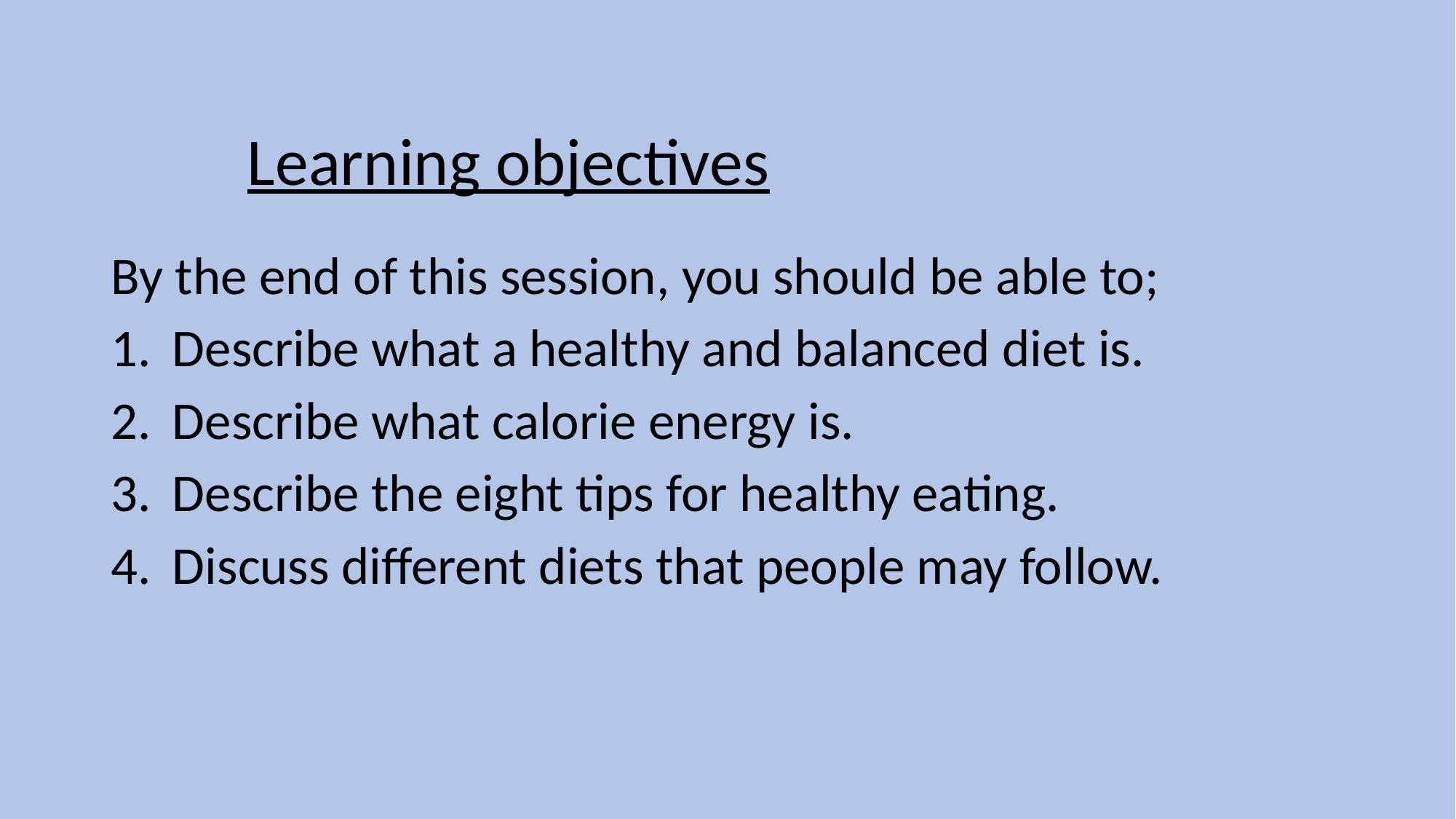

# Learning objectives
By the end of this session, you should be able to;
Describe what a healthy and balanced diet is.
Describe what calorie energy is.
Describe the eight tips for healthy eating.
Discuss different diets that people may follow.